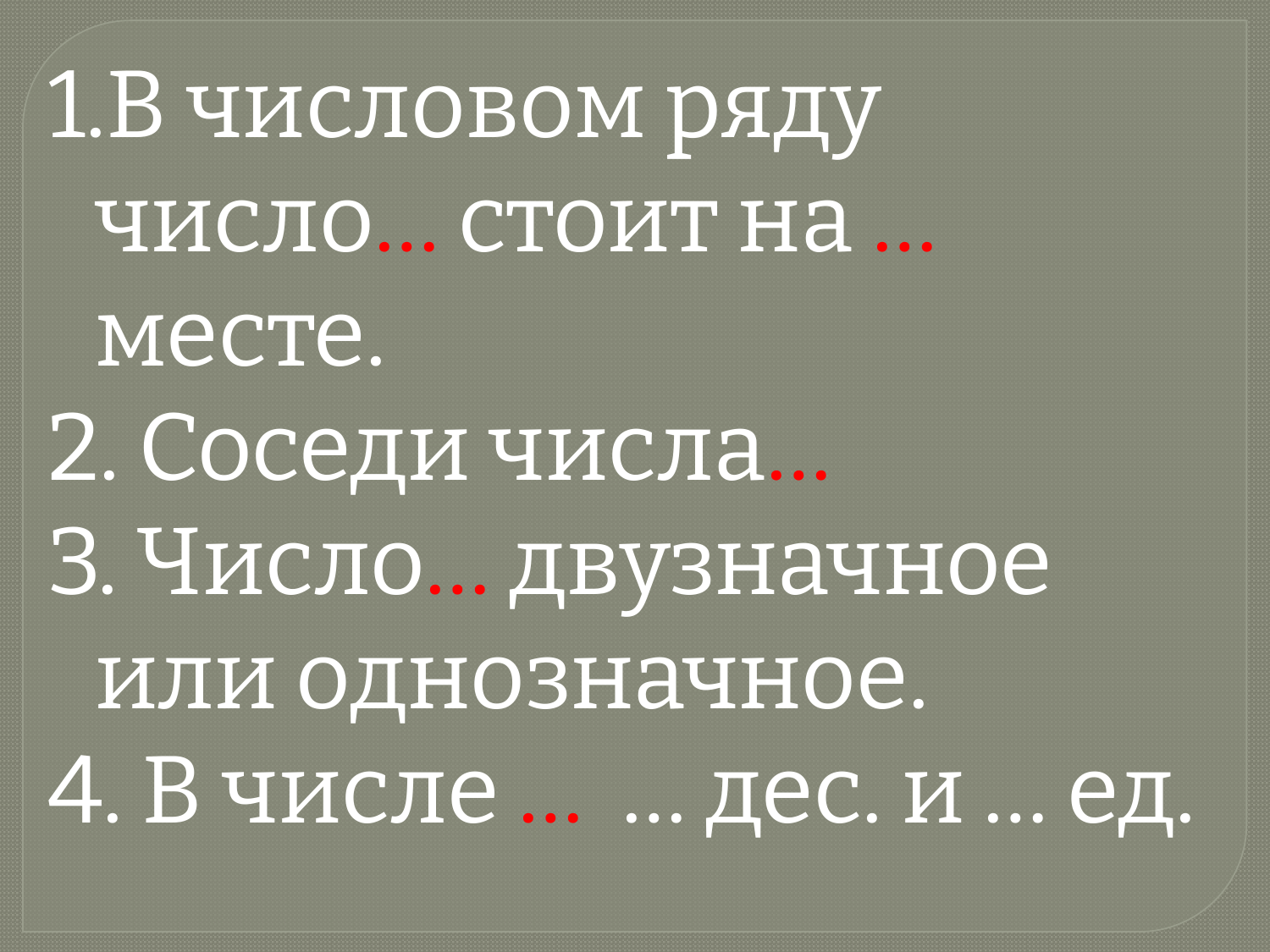

В числовом ряду число… стоит на … месте.
 Соседи числа…
 Число… двузначное или однозначное.
 В числе …  … дес. и … ед.